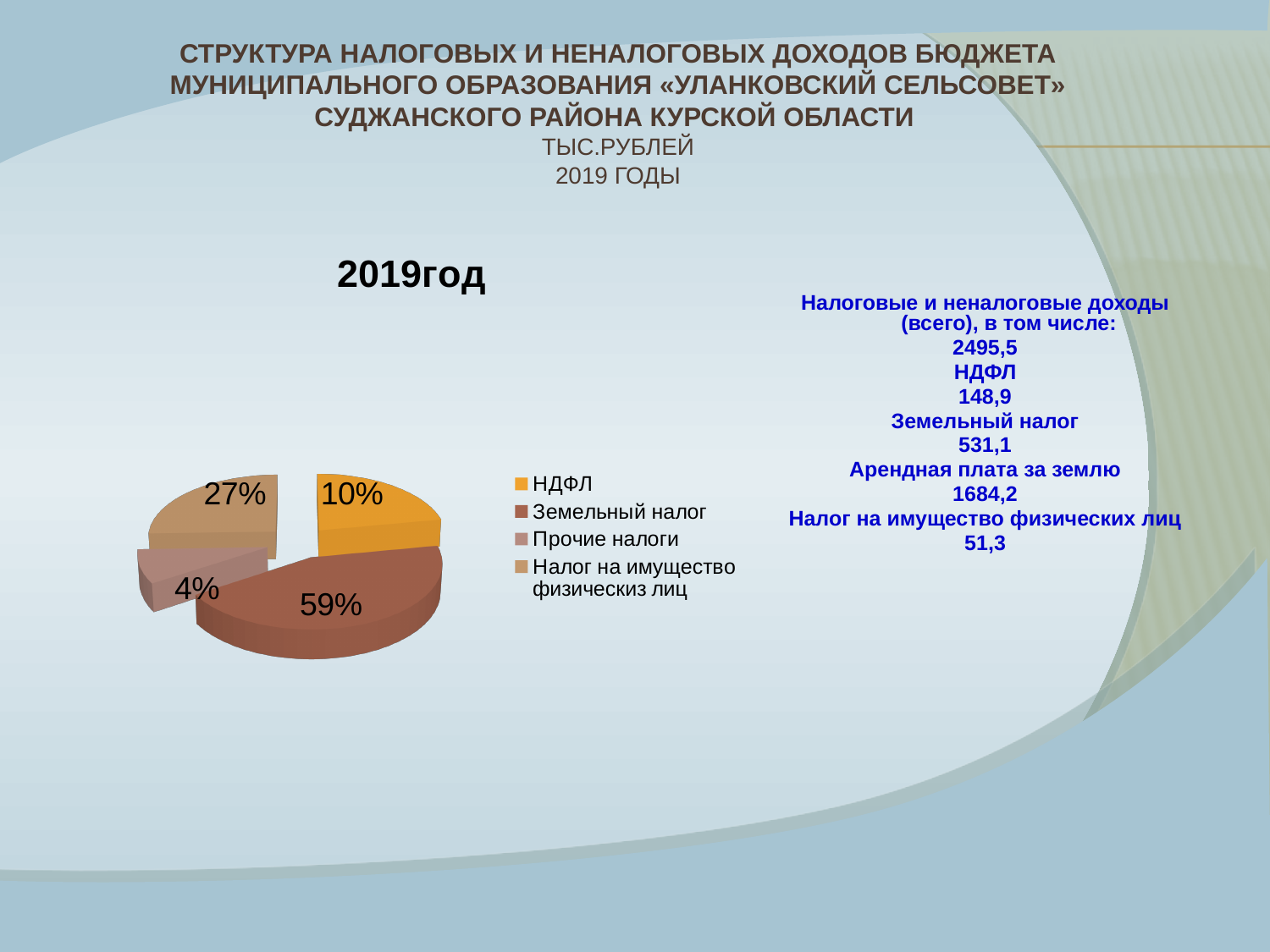

# Структура налоговых и неналоговых доходов бюджета муниципального образования «Уланковский сельсовет» Суджанского района Курской области тыс.рублей 2019 годы

[unsupported chart]

Налоговые и неналоговые доходы (всего), в том числе:
2495,5
НДФЛ
148,9
Земельный налог
531,1
Арендная плата за землю
1684,2
Налог на имущество физических лиц
51,3